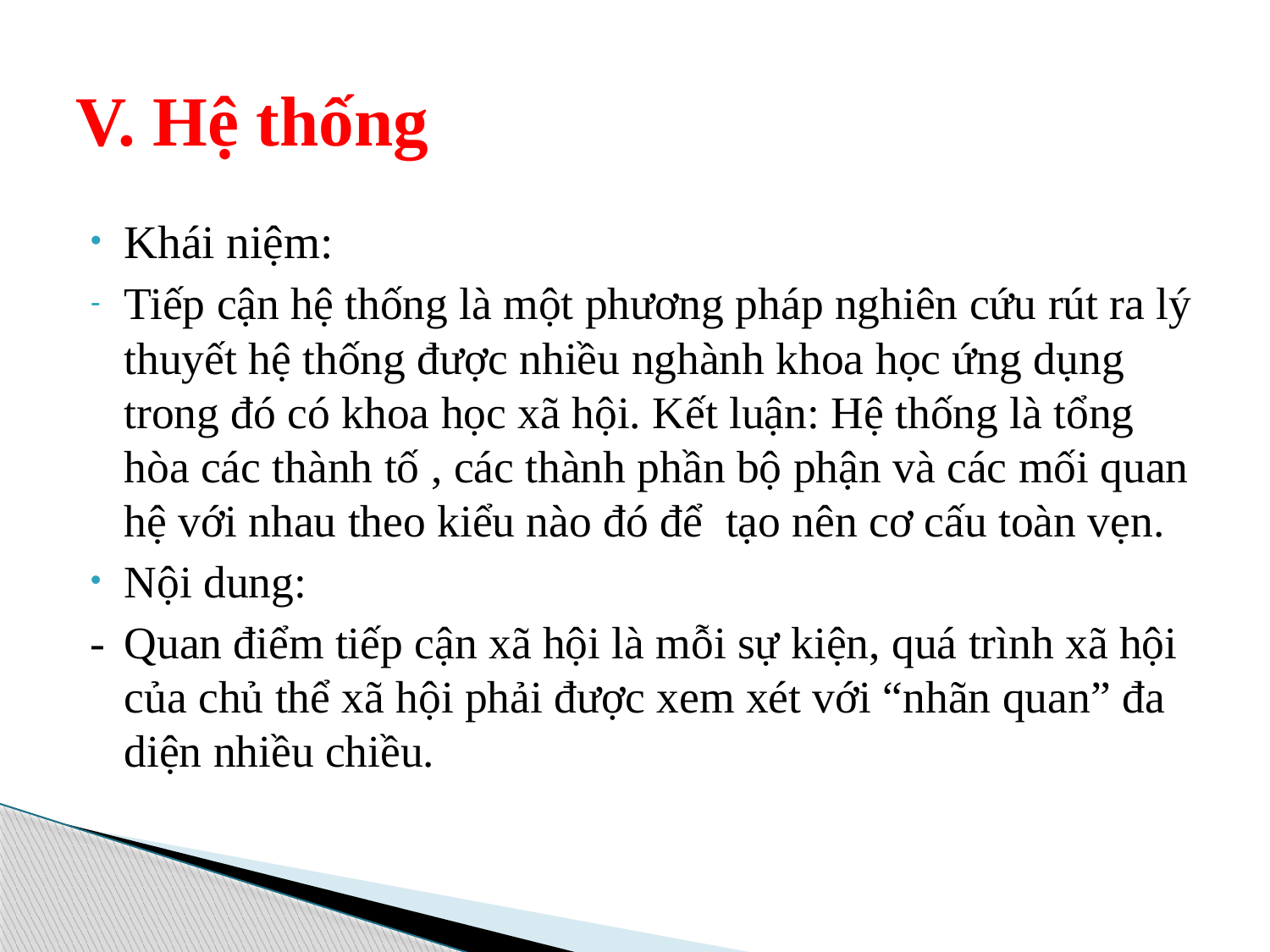

# V. Hệ thống
Khái niệm:
Tiếp cận hệ thống là một phương pháp nghiên cứu rút ra lý thuyết hệ thống được nhiều nghành khoa học ứng dụng trong đó có khoa học xã hội. Kết luận: Hệ thống là tổng hòa các thành tố , các thành phần bộ phận và các mối quan hệ với nhau theo kiểu nào đó để  tạo nên cơ cấu toàn vẹn.
Nội dung:
-	Quan điểm tiếp cận xã hội là mỗi sự kiện, quá trình xã hội của chủ thể xã hội phải được xem xét với “nhãn quan” đa diện nhiều chiều.